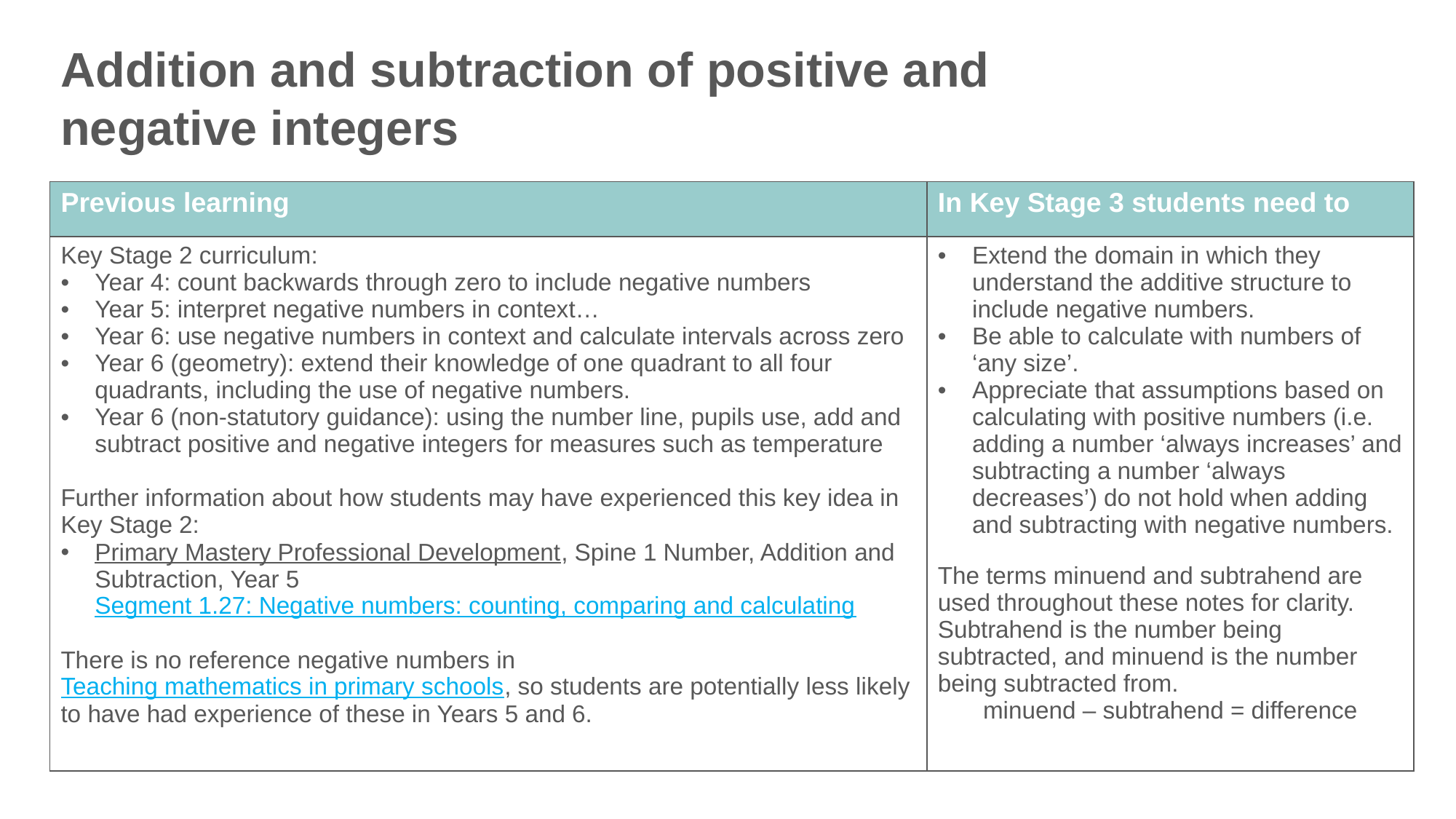

Addition and subtraction of positive and negative integers
| Previous learning | In Key Stage 3 students need to |
| --- | --- |
| Key Stage 2 curriculum: Year 4: count backwards through zero to include negative numbers Year 5: interpret negative numbers in context… Year 6: use negative numbers in context and calculate intervals across zero Year 6 (geometry): extend their knowledge of one quadrant to all four quadrants, including the use of negative numbers. Year 6 (non-statutory guidance): using the number line, pupils use, add and subtract positive and negative integers for measures such as temperature Further information about how students may have experienced this key idea in Key Stage 2: Primary Mastery Professional Development, Spine 1 Number, Addition and Subtraction, Year 5 Segment 1.27: Negative numbers: counting, comparing and calculating There is no reference negative numbers in Teaching mathematics in primary schools, so students are potentially less likely to have had experience of these in Years 5 and 6. | Extend the domain in which they understand the additive structure to include negative numbers. Be able to calculate with numbers of ‘any size’. Appreciate that assumptions based on calculating with positive numbers (i.e. adding a number ‘always increases’ and subtracting a number ‘always decreases’) do not hold when adding and subtracting with negative numbers. The terms minuend and subtrahend are used throughout these notes for clarity. Subtrahend is the number being subtracted, and minuend is the number being subtracted from. minuend – subtrahend = difference |